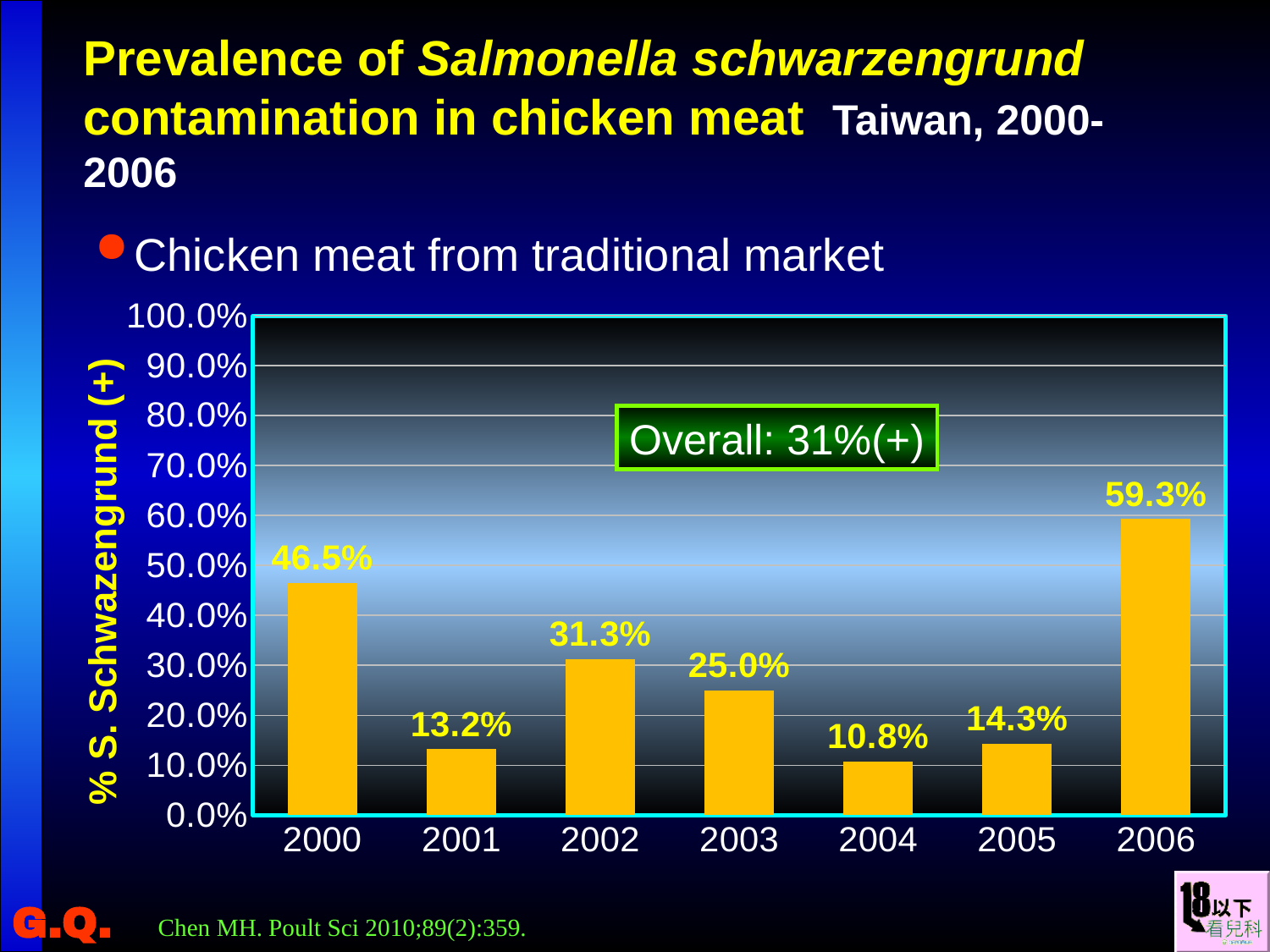

# Prevalence of Salmonella schwarzengrund contamination in chicken meat  Taiwan, 2000-2006
Chicken meat from traditional market

### Chart

| Category | Ceftriaxone |
|---|---|
| 2000 | 0.465 |
| 2001 | 0.132 |
| 2002 | 0.313 |
| 2003 | 0.25 |
| 2004 | 0.108 |
| 2005 | 0.143 |
| 2006 | 0.593 |
Overall: 31%(+)
Chen MH. Poult Sci 2010;89(2):359.